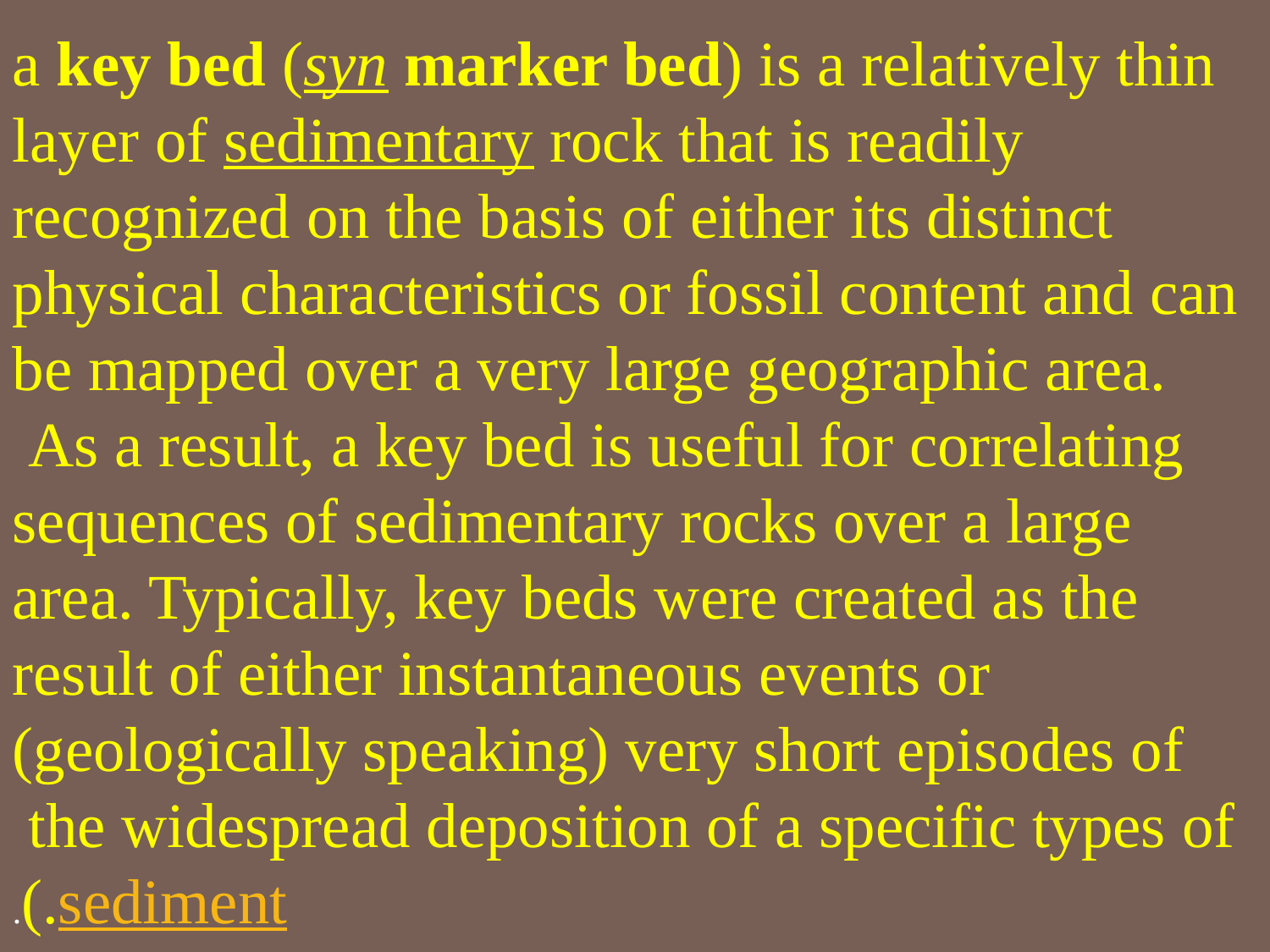

a key bed (syn marker bed) is a relatively thin layer of sedimentary rock that is readily recognized on the basis of either its distinct physical characteristics or fossil content and can be mapped over a very large geographic area.  As a result, a key bed is useful for correlating sequences of sedimentary rocks over a large area. Typically, key beds were created as the result of either instantaneous events or (geologically speaking) very short episodes of the widespread deposition of a specific types of sediment.).